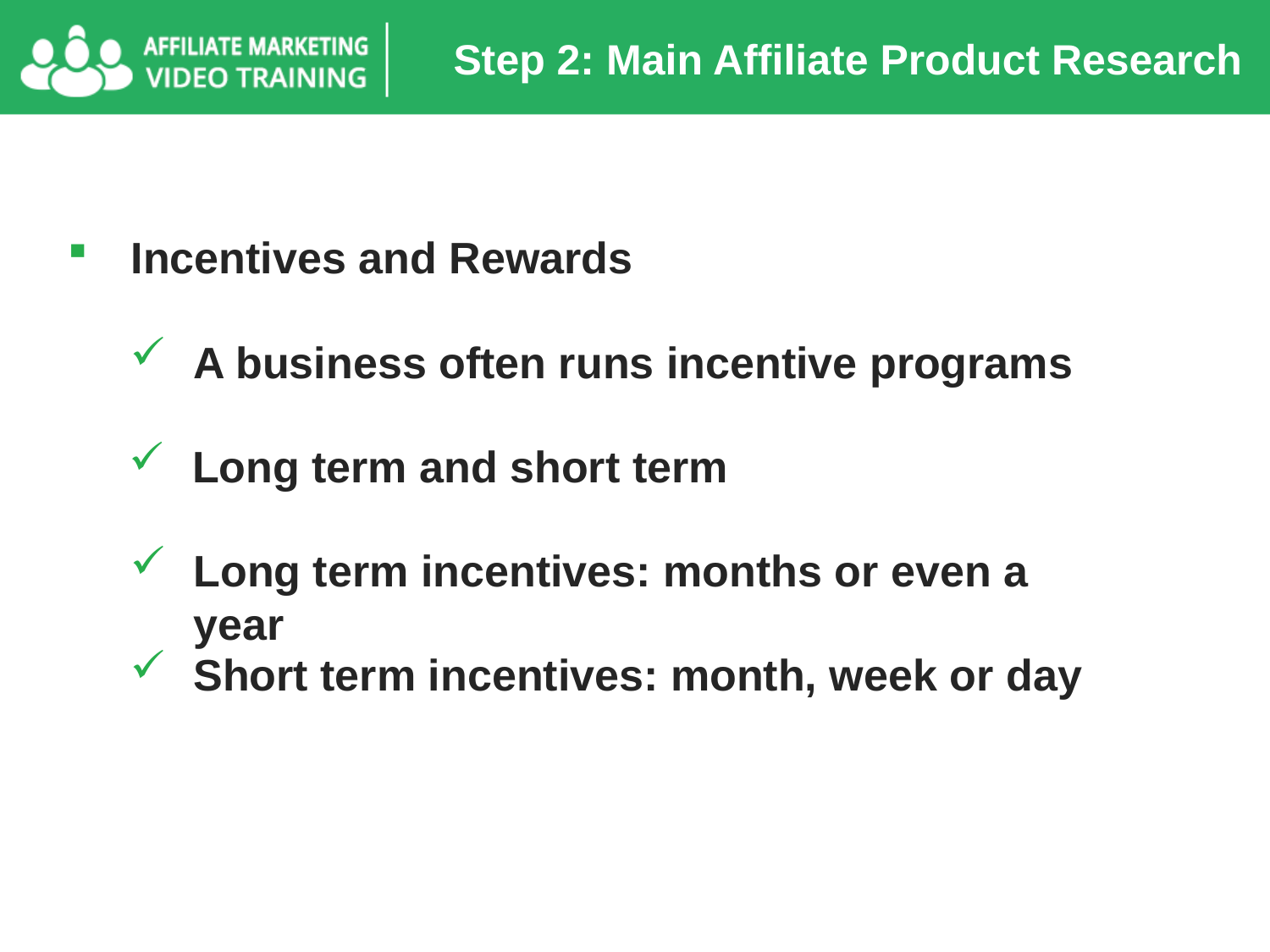

Step 2: Main Affiliate Product Research
Incentives and Rewards
A business often runs incentive programs
Long term and short term
Long term incentives: months or even a year
Short term incentives: month, week or day